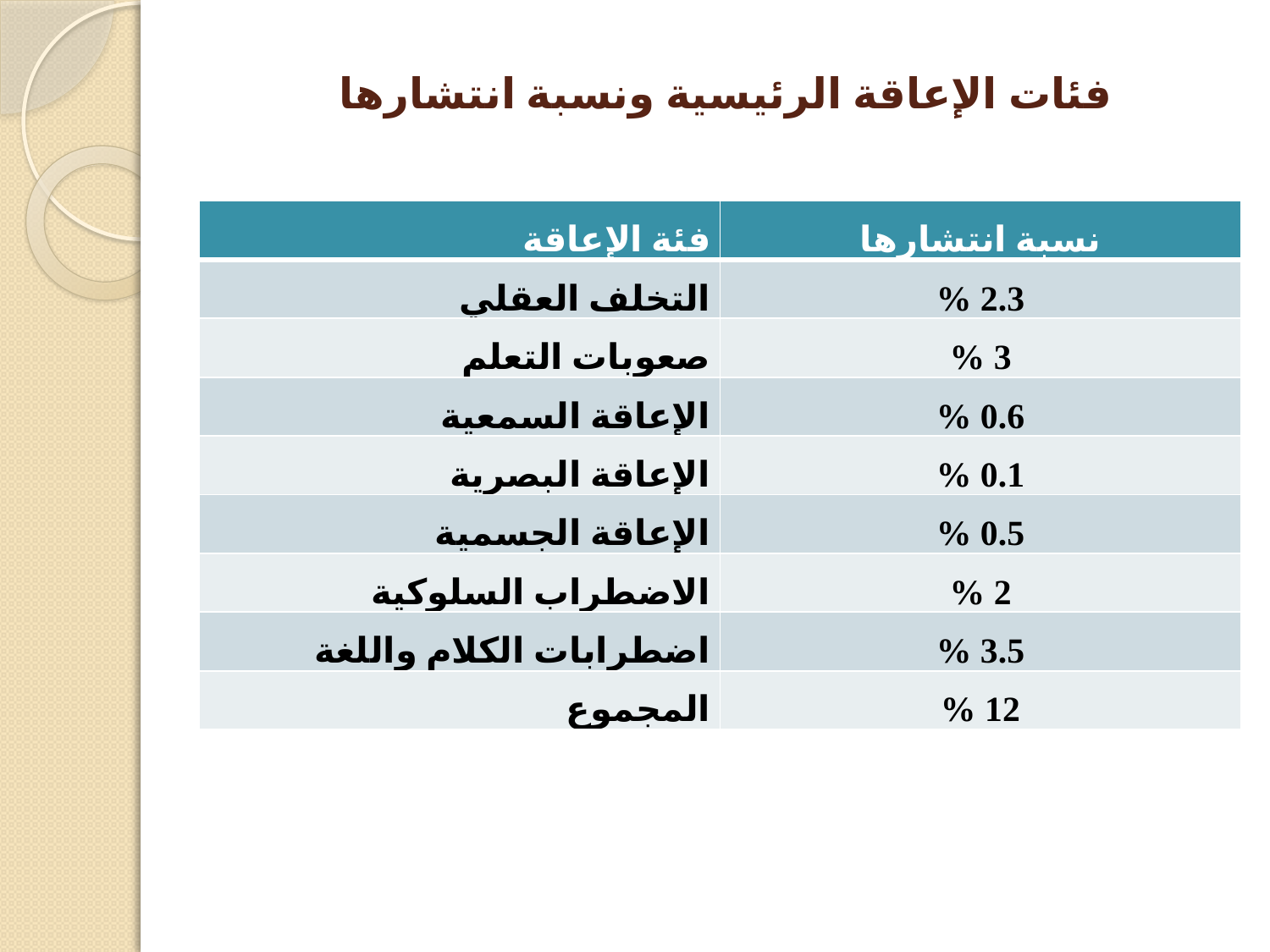

# فئات الإعاقة الرئيسية ونسبة انتشارها
| فئة الإعاقة | نسبة انتشارها |
| --- | --- |
| التخلف العقلي | 2.3 % |
| صعوبات التعلم | 3 % |
| الإعاقة السمعية | 0.6 % |
| الإعاقة البصرية | 0.1 % |
| الإعاقة الجسمية | 0.5 % |
| الاضطراب السلوكية | 2 % |
| اضطرابات الكلام واللغة | 3.5 % |
| المجموع | 12 % |